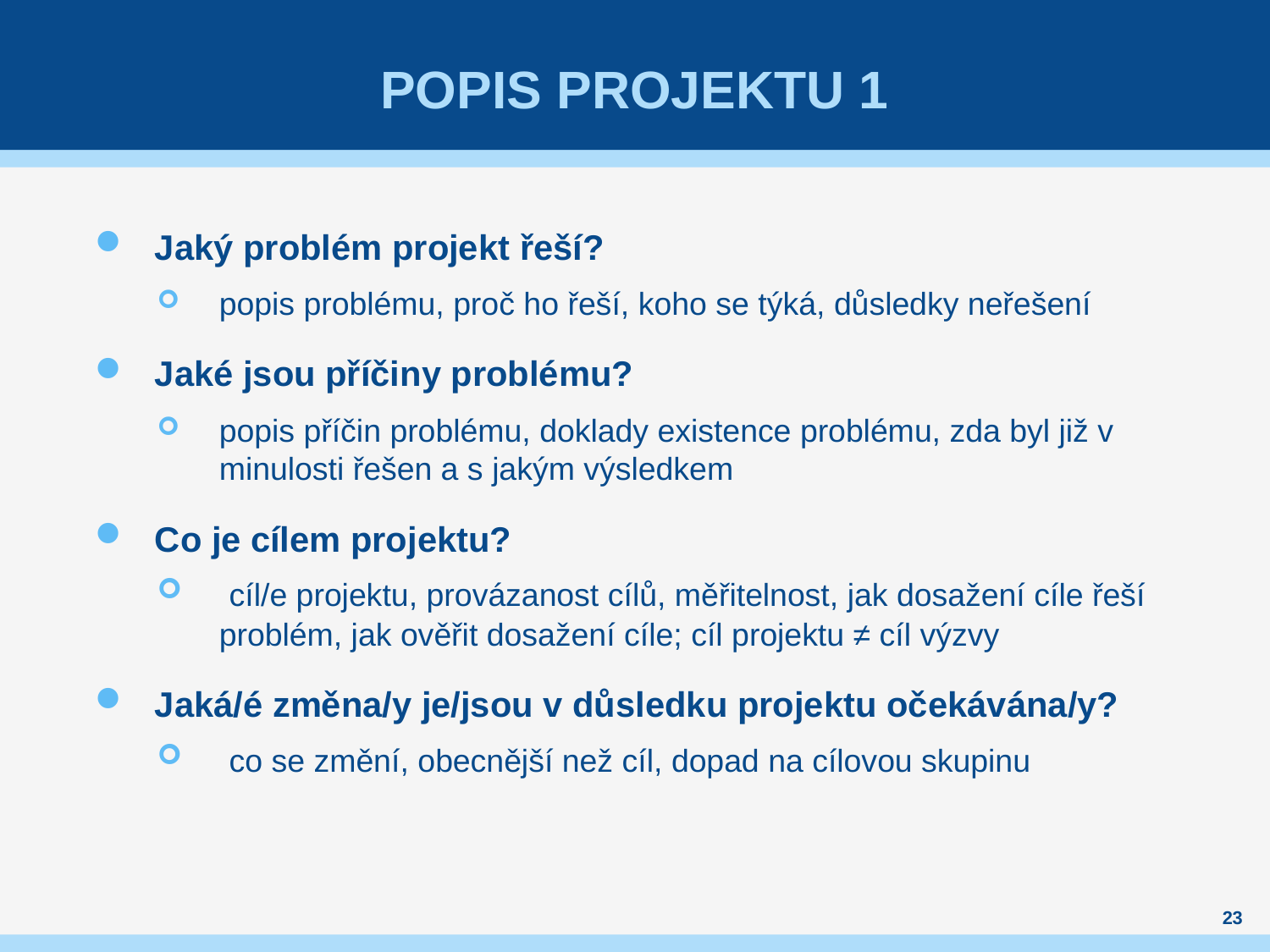

# Popis projektu 1
Jaký problém projekt řeší?
popis problému, proč ho řeší, koho se týká, důsledky neřešení
Jaké jsou příčiny problému?
popis příčin problému, doklady existence problému, zda byl již v minulosti řešen a s jakým výsledkem
Co je cílem projektu?
 cíl/e projektu, provázanost cílů, měřitelnost, jak dosažení cíle řeší problém, jak ověřit dosažení cíle; cíl projektu ≠ cíl výzvy
Jaká/é změna/y je/jsou v důsledku projektu očekávána/y?
 co se změní, obecnější než cíl, dopad na cílovou skupinu

23